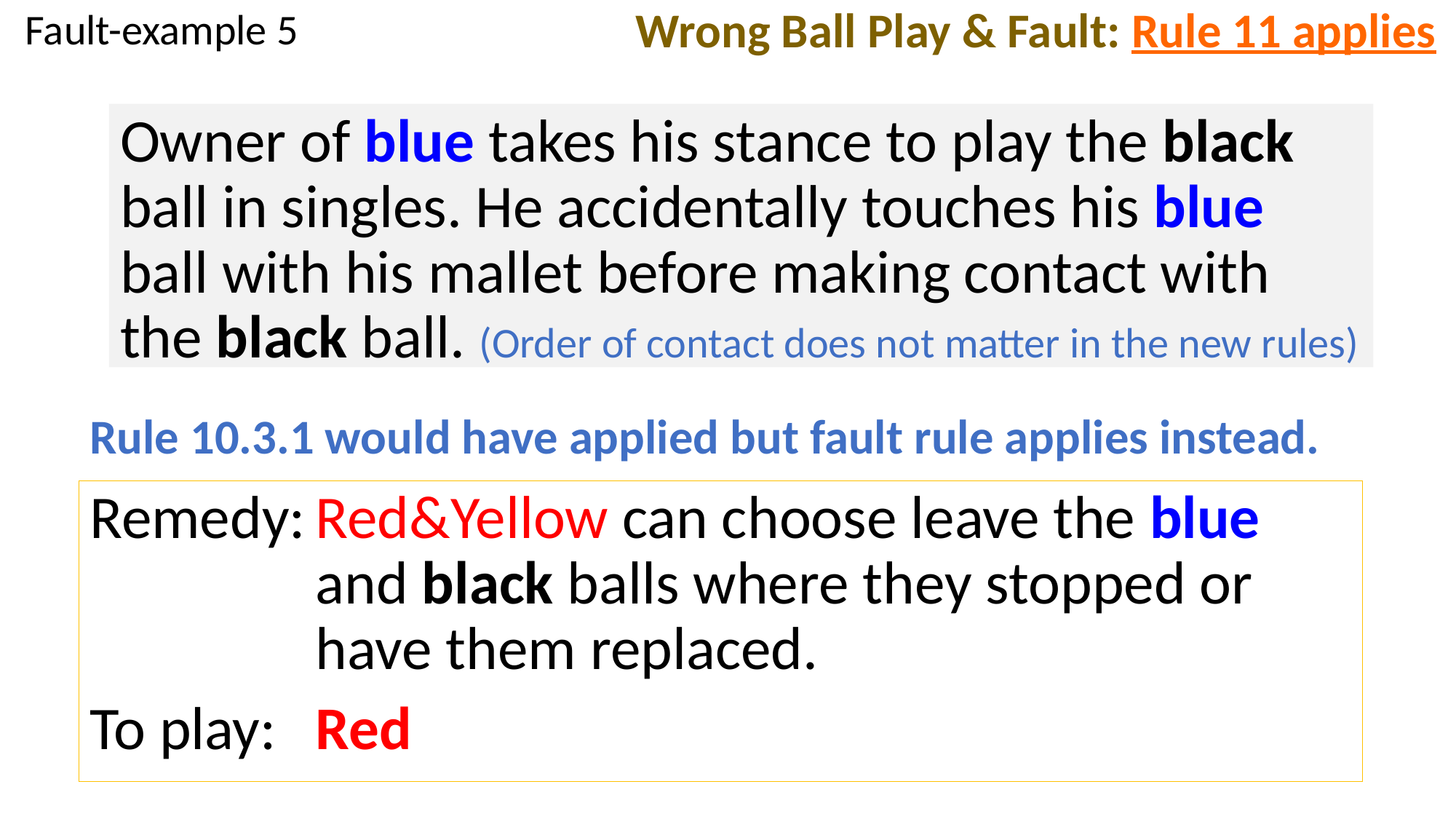

Wrong Ball Play & Fault: Rule 11 applies

Fault-example 5

Owner of blue takes his stance to play the black ball in singles. He accidentally touches his blue ball with his mallet before making contact with the black ball. (Order of contact does not matter in the new rules)

Rule 10.3.1 would have applied but fault rule applies instead.

Remedy:	Red&Yellow can choose leave the blue and black balls where they stopped or have them replaced.
To play:	Red